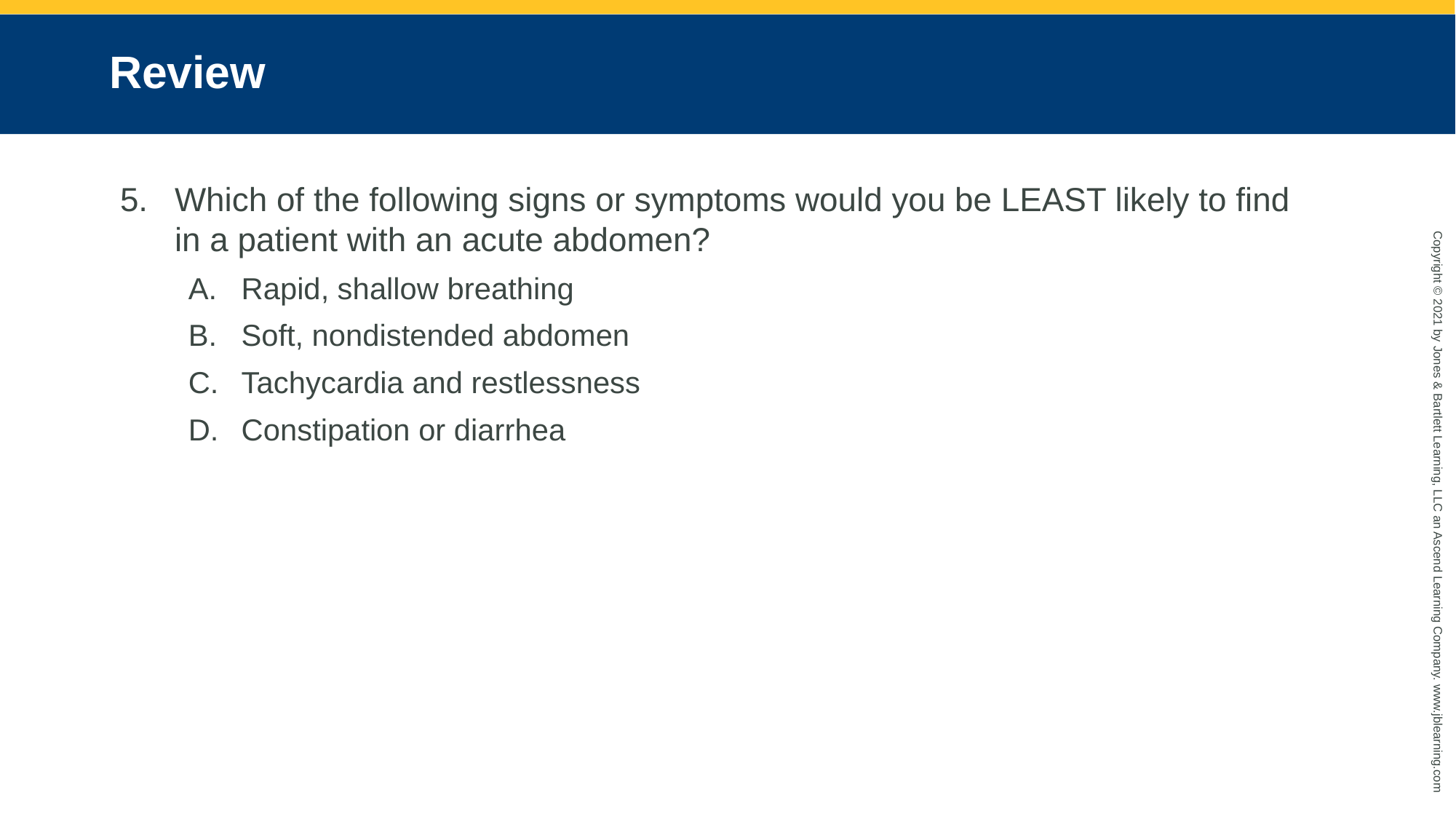

# Review
Which of the following signs or symptoms would you be LEAST likely to find in a patient with an acute abdomen?
Rapid, shallow breathing
Soft, nondistended abdomen
Tachycardia and restlessness
Constipation or diarrhea